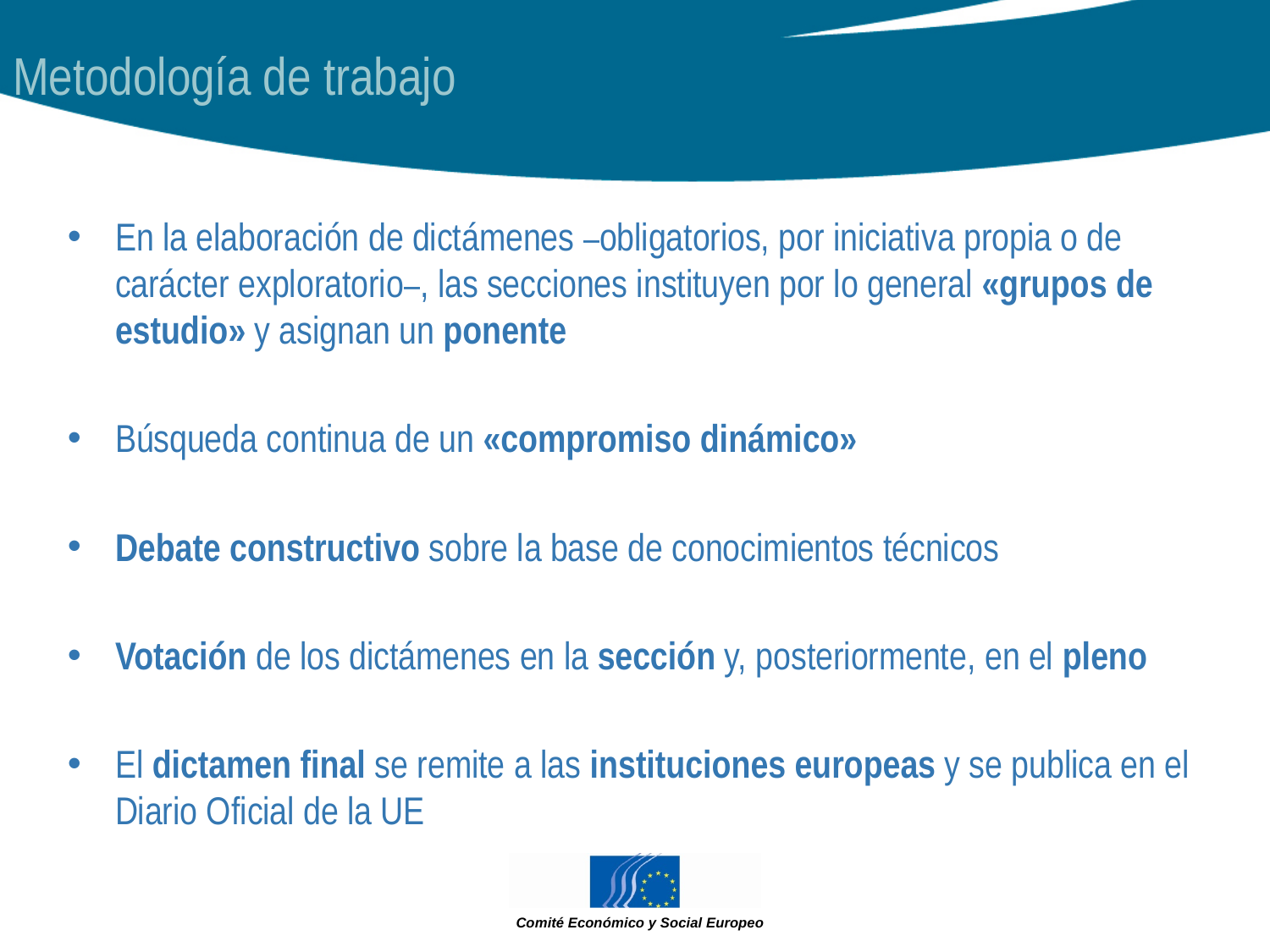

# Metodología de trabajo
En la elaboración de dictámenes –obligatorios, por iniciativa propia o de carácter exploratorio–, las secciones instituyen por lo general «grupos de estudio» y asignan un ponente

Búsqueda continua de un «compromiso dinámico»

Debate constructivo sobre la base de conocimientos técnicos

Votación de los dictámenes en la sección y, posteriormente, en el pleno

El dictamen final se remite a las instituciones europeas y se publica en el Diario Oficial de la UE

Comité Económico y Social Europeo